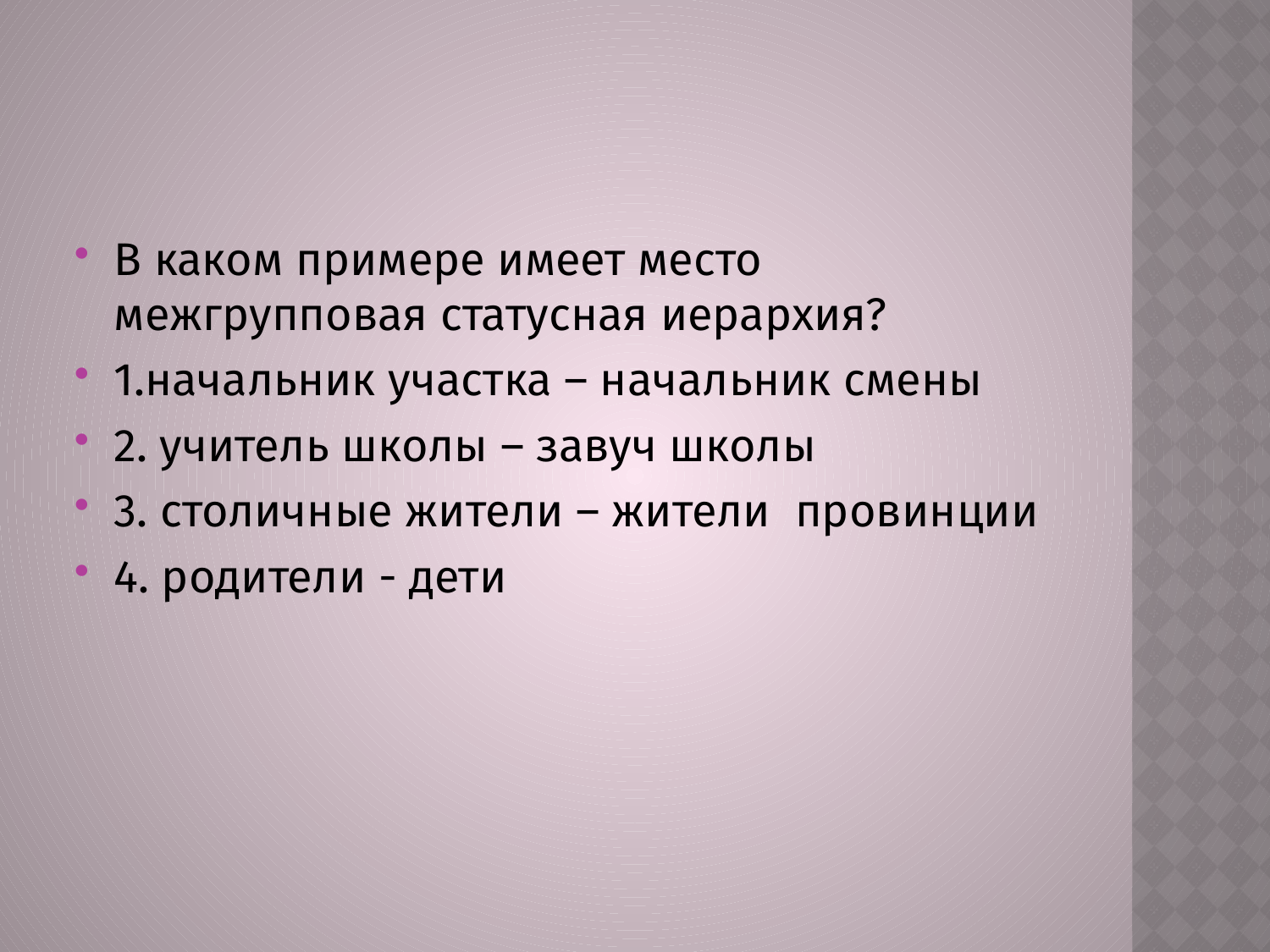

#
В каком примере имеет место межгрупповая статусная иерархия?
1.начальник участка – начальник смены
2. учитель школы – завуч школы
3. столичные жители – жители  провинции
4. родители - дети